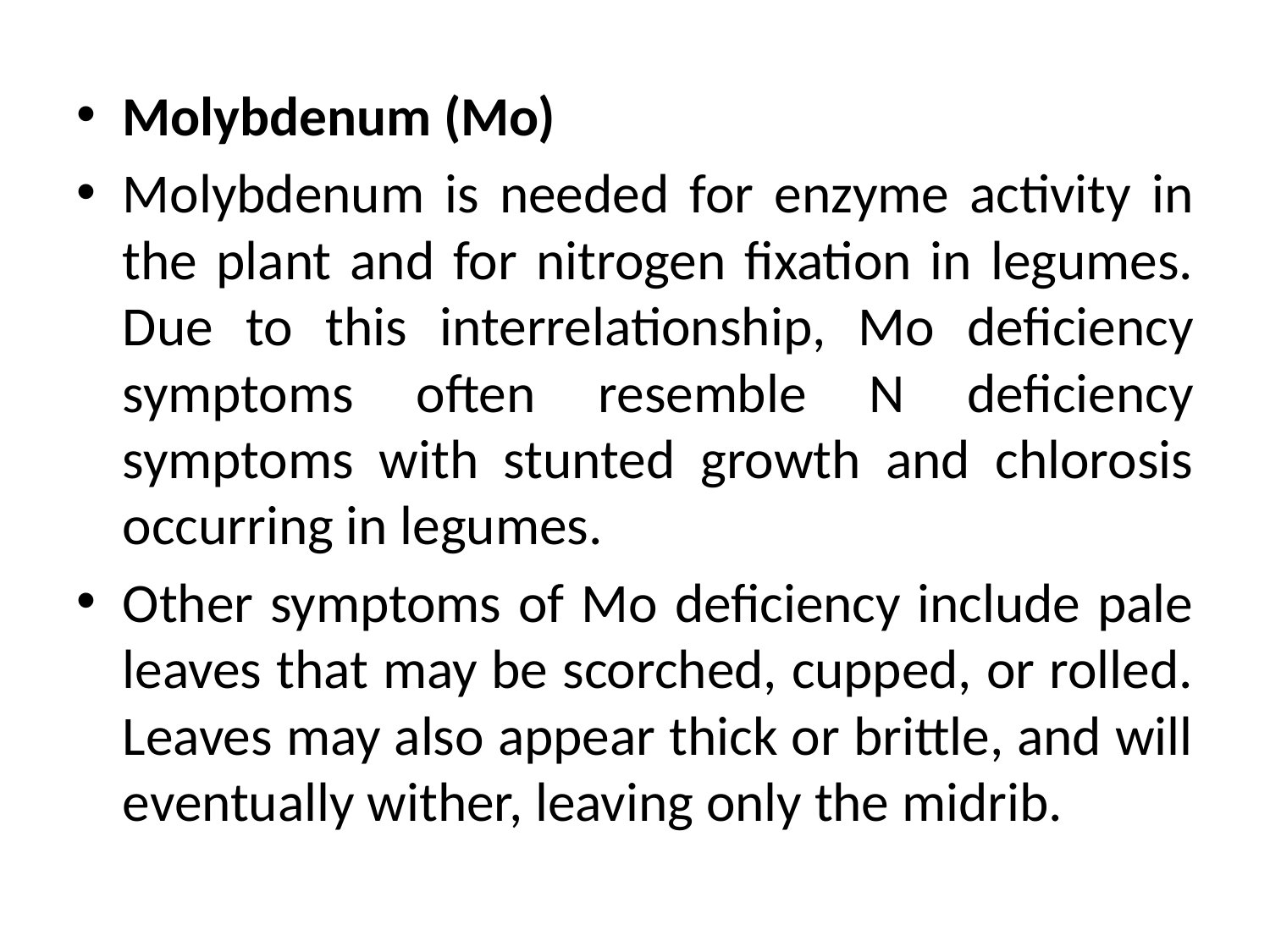

Molybdenum (Mo)
Molybdenum is needed for enzyme activity in the plant and for nitrogen fixation in legumes. Due to this interrelationship, Mo deficiency symptoms often resemble N deficiency symptoms with stunted growth and chlorosis occurring in legumes.
Other symptoms of Mo deficiency include pale leaves that may be scorched, cupped, or rolled. Leaves may also appear thick or brittle, and will eventually wither, leaving only the midrib.